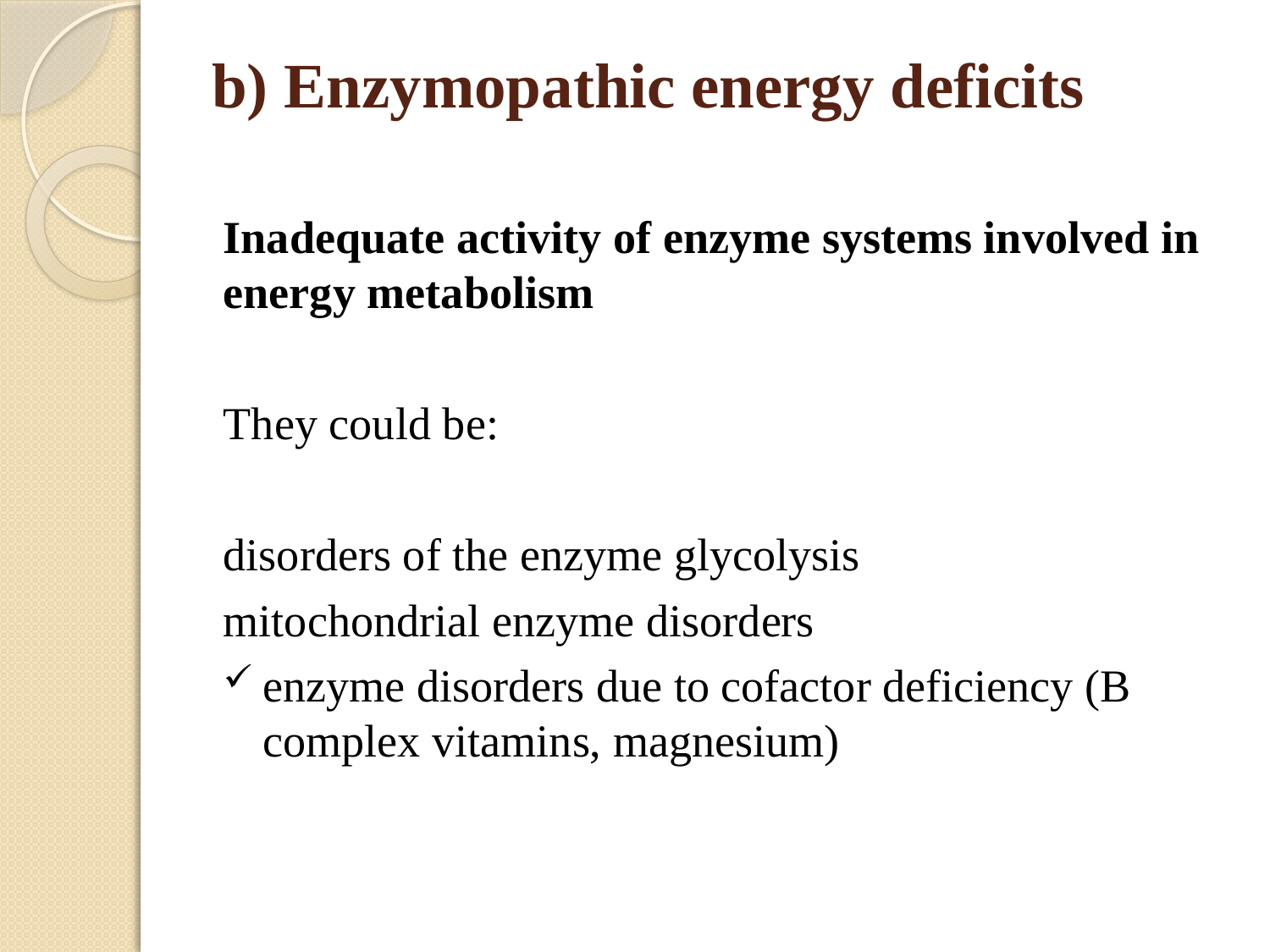

# b) Enzymopathic energy deficits

Inadequate activity of enzyme systems involved in energy metabolism

They could be:

disorders of the enzyme glycolysis
mitochondrial enzyme disorders
enzyme disorders due to cofactor deficiency (B complex vitamins, magnesium)